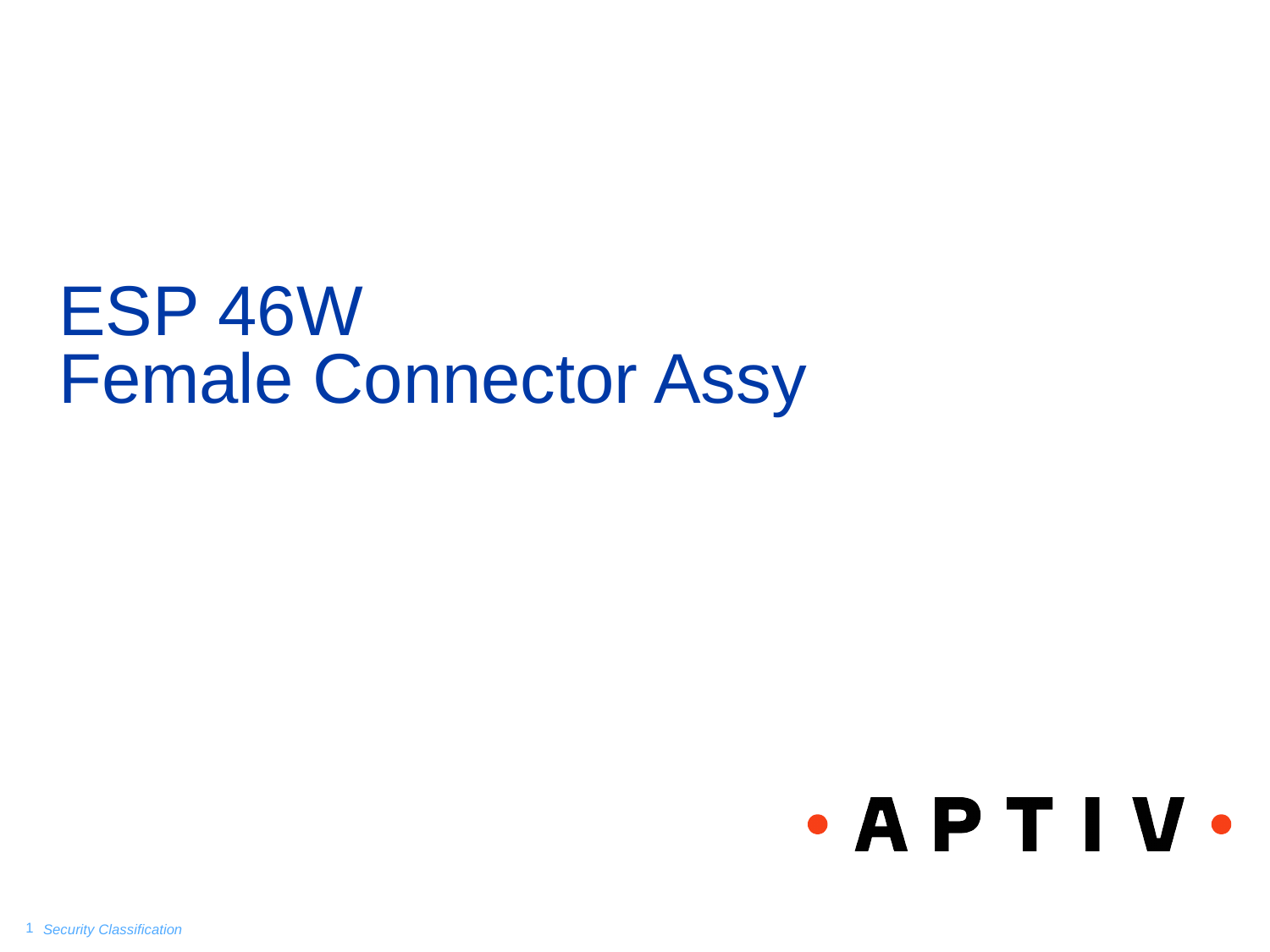

# ESP 46W Female Connector Assy
1